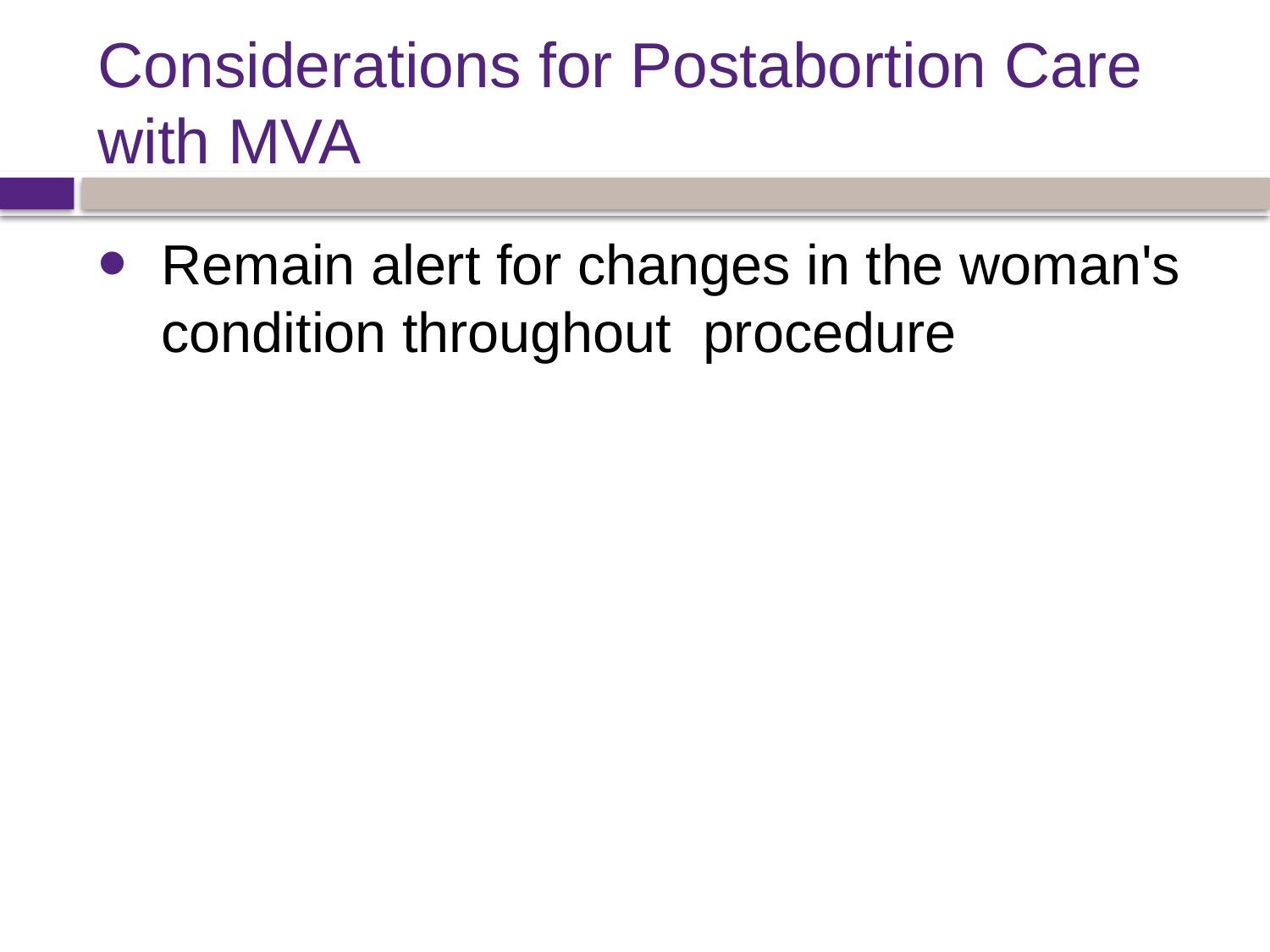

# Considerations for Postabortion Care with MVA
Remain alert for changes in the woman's condition throughout  procedure